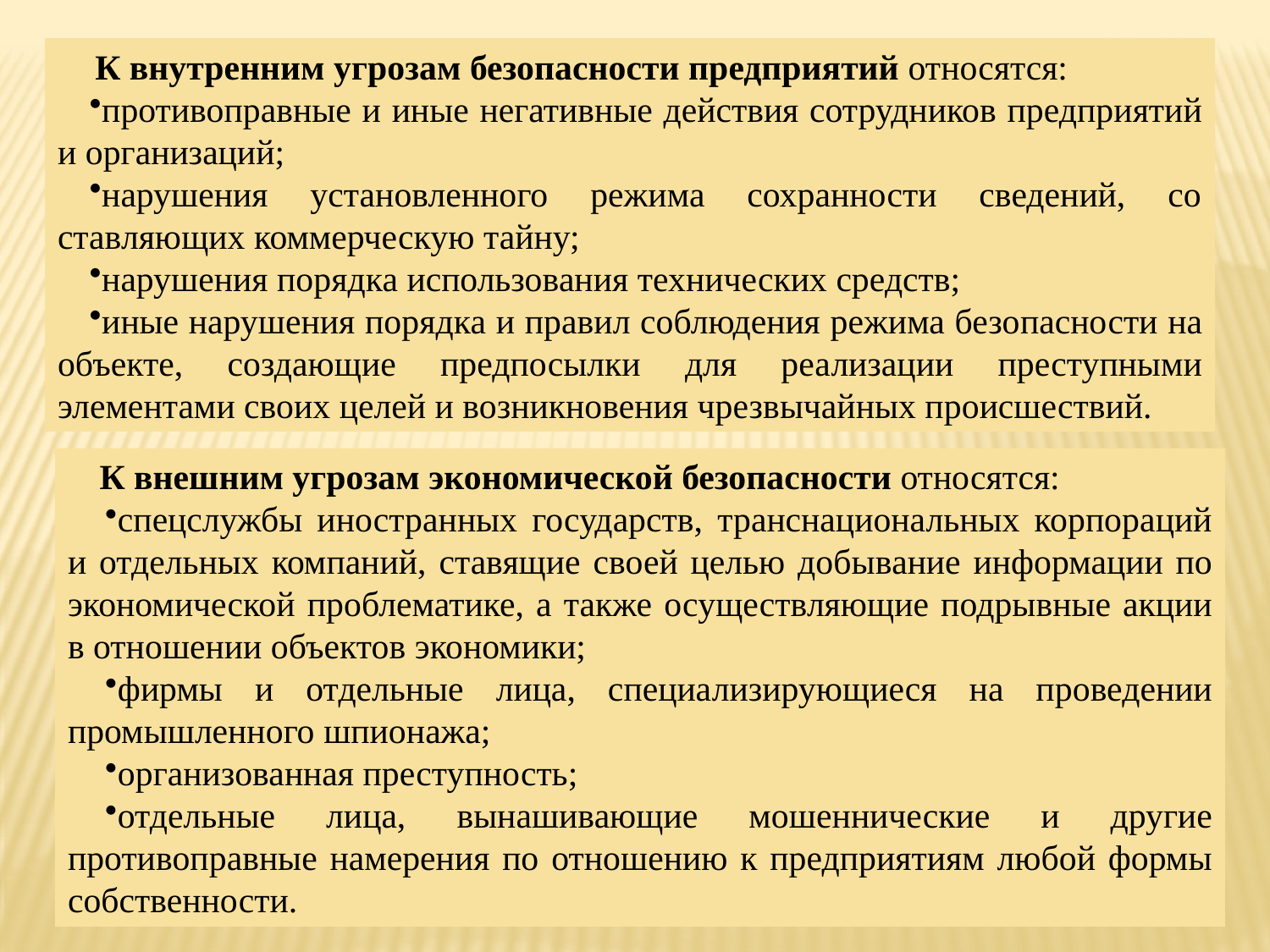

К внутренним угрозам безопасности предприятий относятся:
противоправные и иные негативные действия сотрудников предприятий и организаций;
нарушения установленного режима сохранности сведений, со­ставляющих коммерческую тайну;
нарушения порядка использования технических средств;
иные нарушения порядка и правил соблюдения режима безо­пасности на объекте, создающие предпосылки для реализации преступными элементами своих целей и возникновения чрез­вычайных происшествий.
К внешним угрозам экономической безопасности относятся:
спецслужбы иностранных государств, транснациональных корпораций и отдельных компаний, ставящие своей целью добы­вание информации по экономической проблематике, а также осуществляющие подрывные акции в отношении объектов экономики;
фирмы и отдельные лица, специализирующиеся на проведении промышленного шпионажа;
организованная преступность;
отдельные лица, вынашивающие мошеннические и другие противоправные намерения по отношению к предприятиям любой формы собственности.